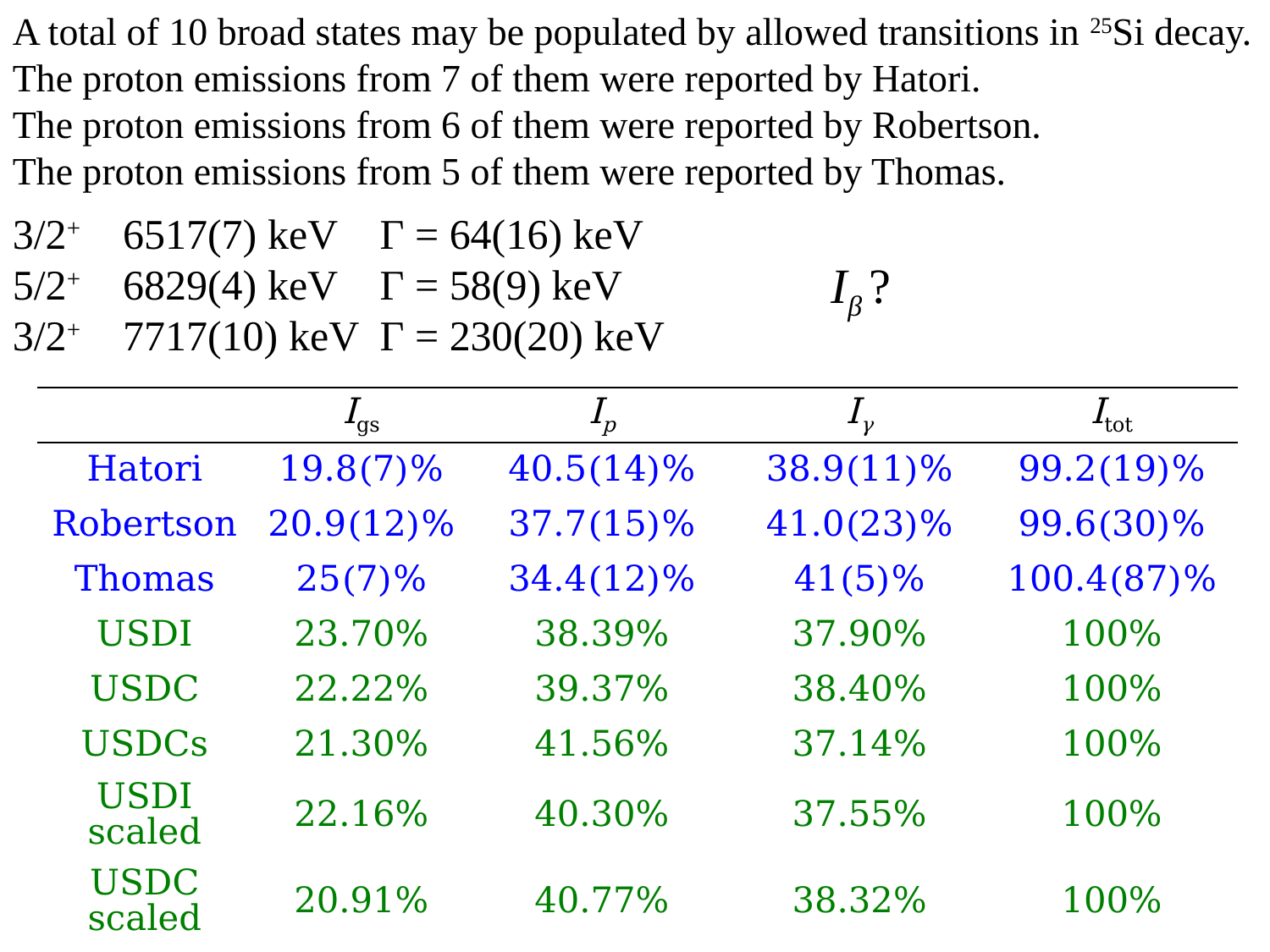

A total of 10 broad states may be populated by allowed transitions in 25Si decay.
The proton emissions from 7 of them were reported by Hatori.
The proton emissions from 6 of them were reported by Robertson.
The proton emissions from 5 of them were reported by Thomas.
3/2+    6517(7) keV    Γ = 64(16) keV
5/2+    6829(4) keV    Γ = 58(9) keV
3/2+    7717(10) keV  Γ = 230(20) keV
Iβ ?
|  | Igs | Ip | Iγ | Itot |
| --- | --- | --- | --- | --- |
| Hatori | 19.8(7)% | 40.5(14)% | 38.9(11)% | 99.2(19)% |
| Robertson | 20.9(12)% | 37.7(15)% | 41.0(23)% | 99.6(30)% |
| Thomas | 25(7)% | 34.4(12)% | 41(5)% | 100.4(87)% |
| USDI | 23.70% | 38.39% | 37.90% | 100% |
| USDC | 22.22% | 39.37% | 38.40% | 100% |
| USDCs | 21.30% | 41.56% | 37.14% | 100% |
| USDI scaled | 22.16% | 40.30% | 37.55% | 100% |
| USDC scaled | 20.91% | 40.77% | 38.32% | 100% |
| USDCs scaled | 21.52% | 39.07% | 39.40% | 100% |